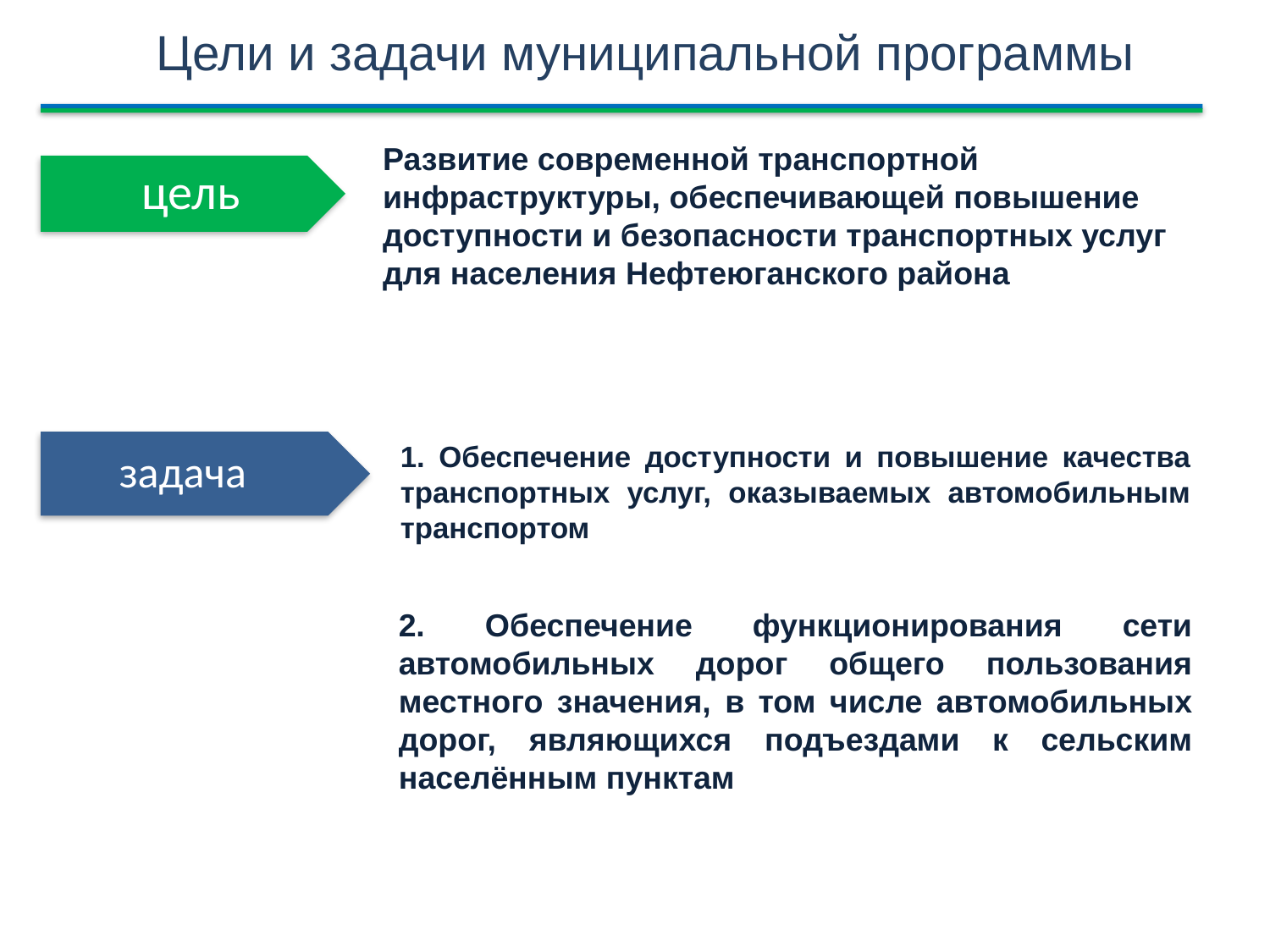

Цели и задачи муниципальной программы

Развитие современной транспортной инфраструктуры, обеспечивающей повышение доступности и безопасности транспортных услуг для населения Нефтеюганского района
цель

задача
1. Обеспечение доступности и повышение качества транспортных услуг, оказываемых автомобильным транспортом
2. Обеспечение функционирования сети автомобильных дорог общего пользования местного значения, в том числе автомобильных дорог, являющихся подъездами к сельским населённым пунктам